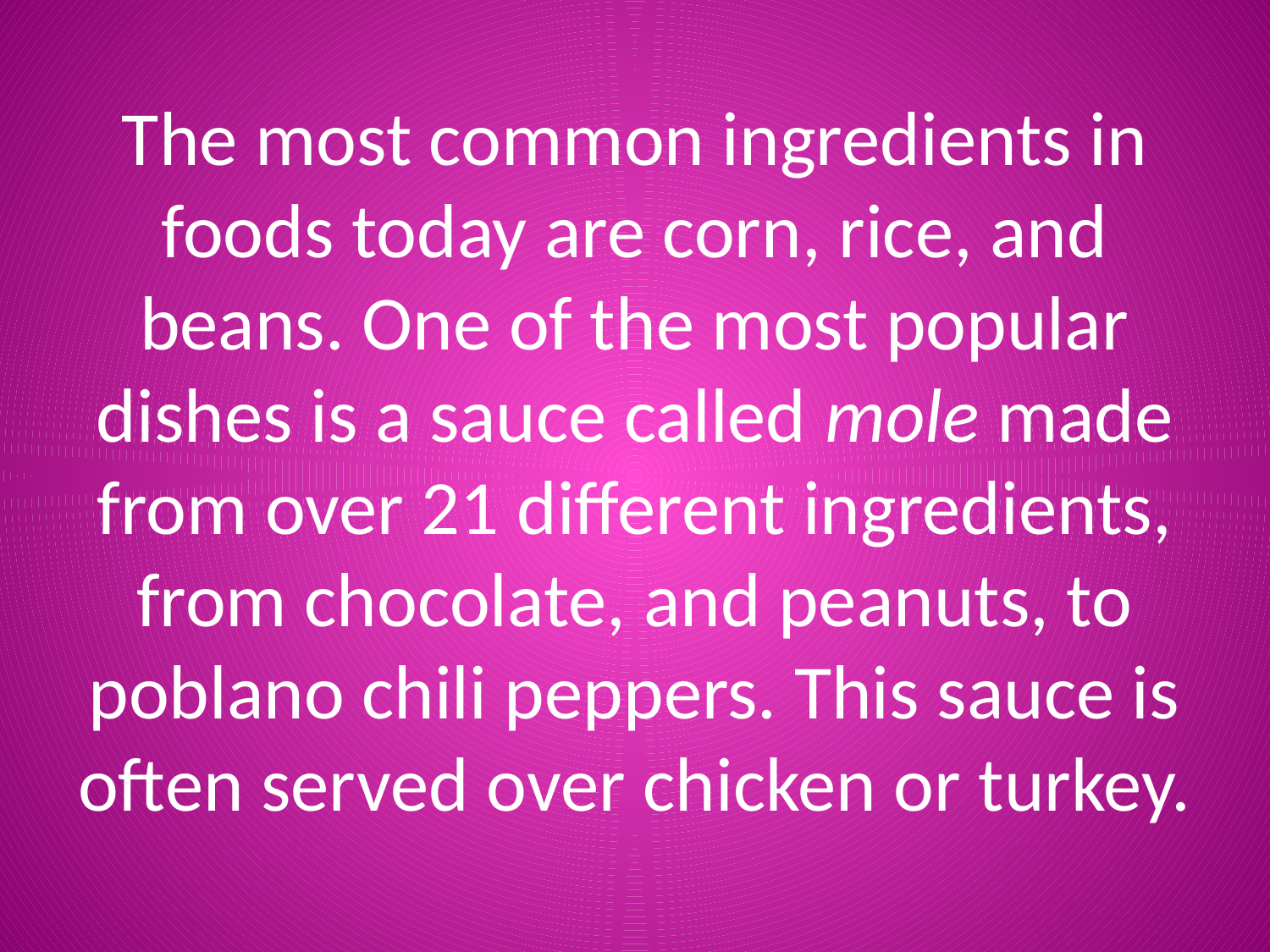

# The most common ingredients in foods today are corn, rice, and beans. One of the most popular dishes is a sauce called mole made from over 21 different ingredients, from chocolate, and peanuts, to poblano chili peppers. This sauce is often served over chicken or turkey.